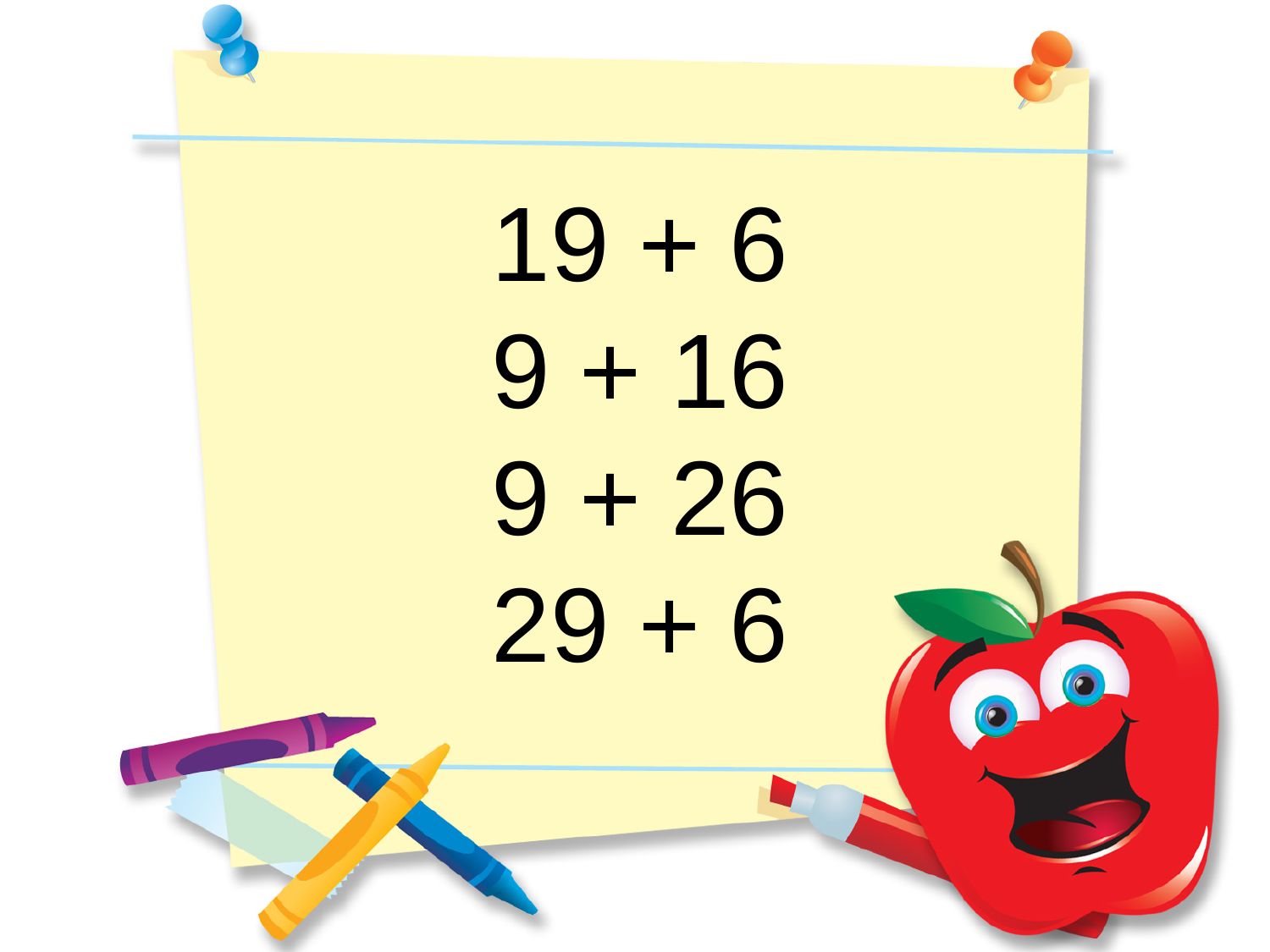

19 + 6
9 + 16
9 + 26
29 + 6